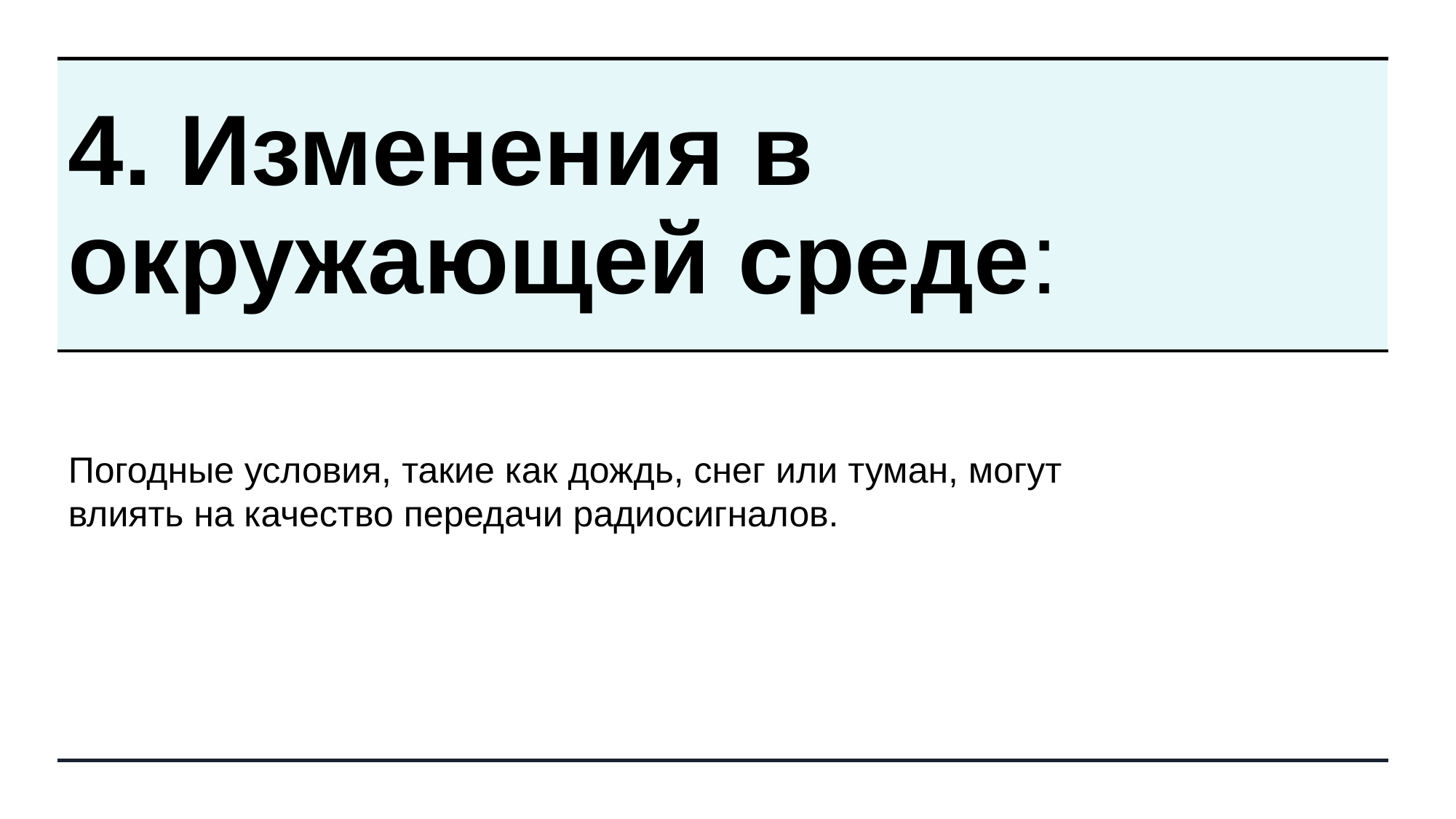

# 4. Изменения в окружающей среде:

Погодные условия, такие как дождь, снег или туман, могут влиять на качество передачи радиосигналов.